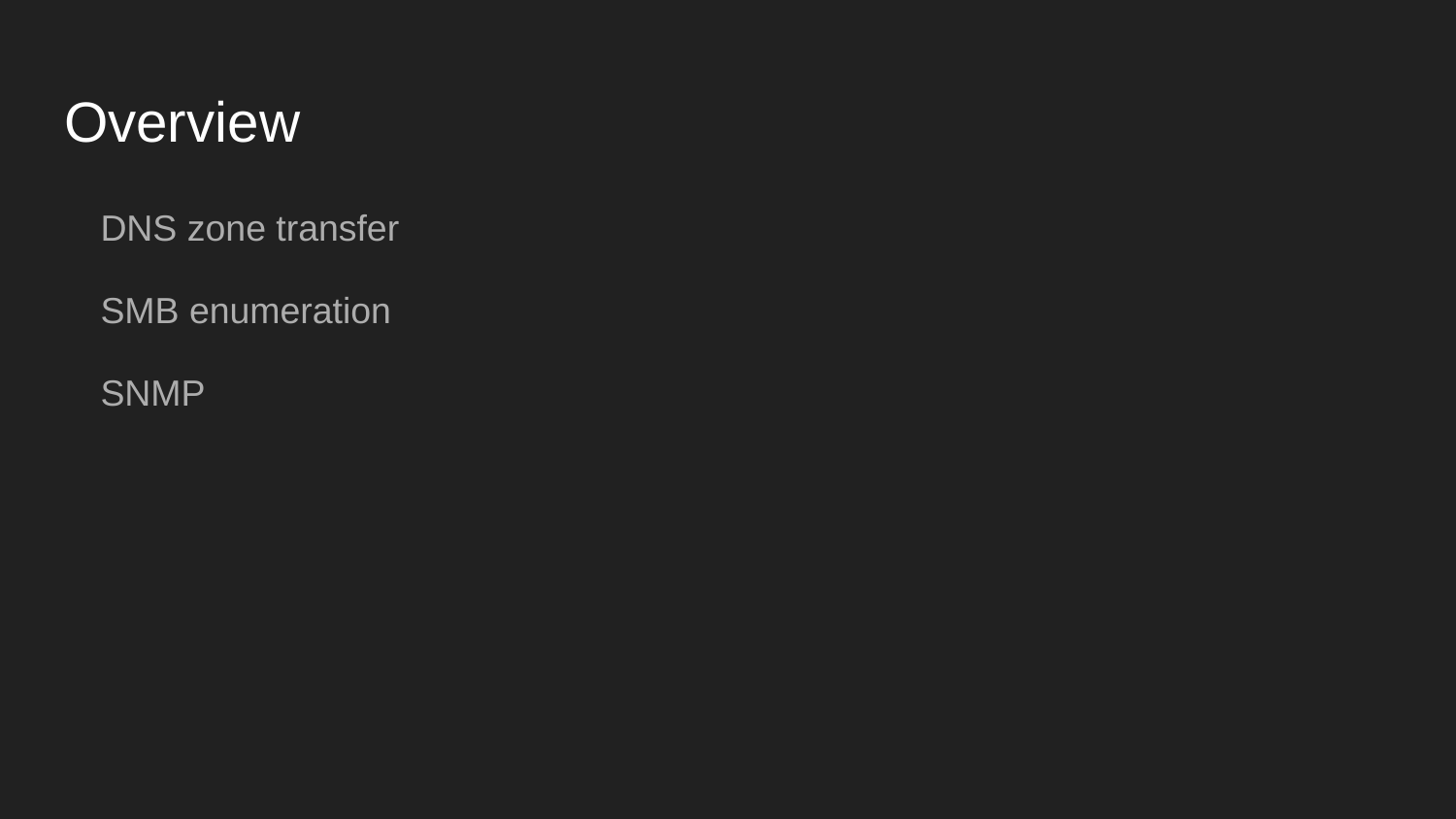

# Overview
DNS zone transfer
SMB enumeration
SNMP